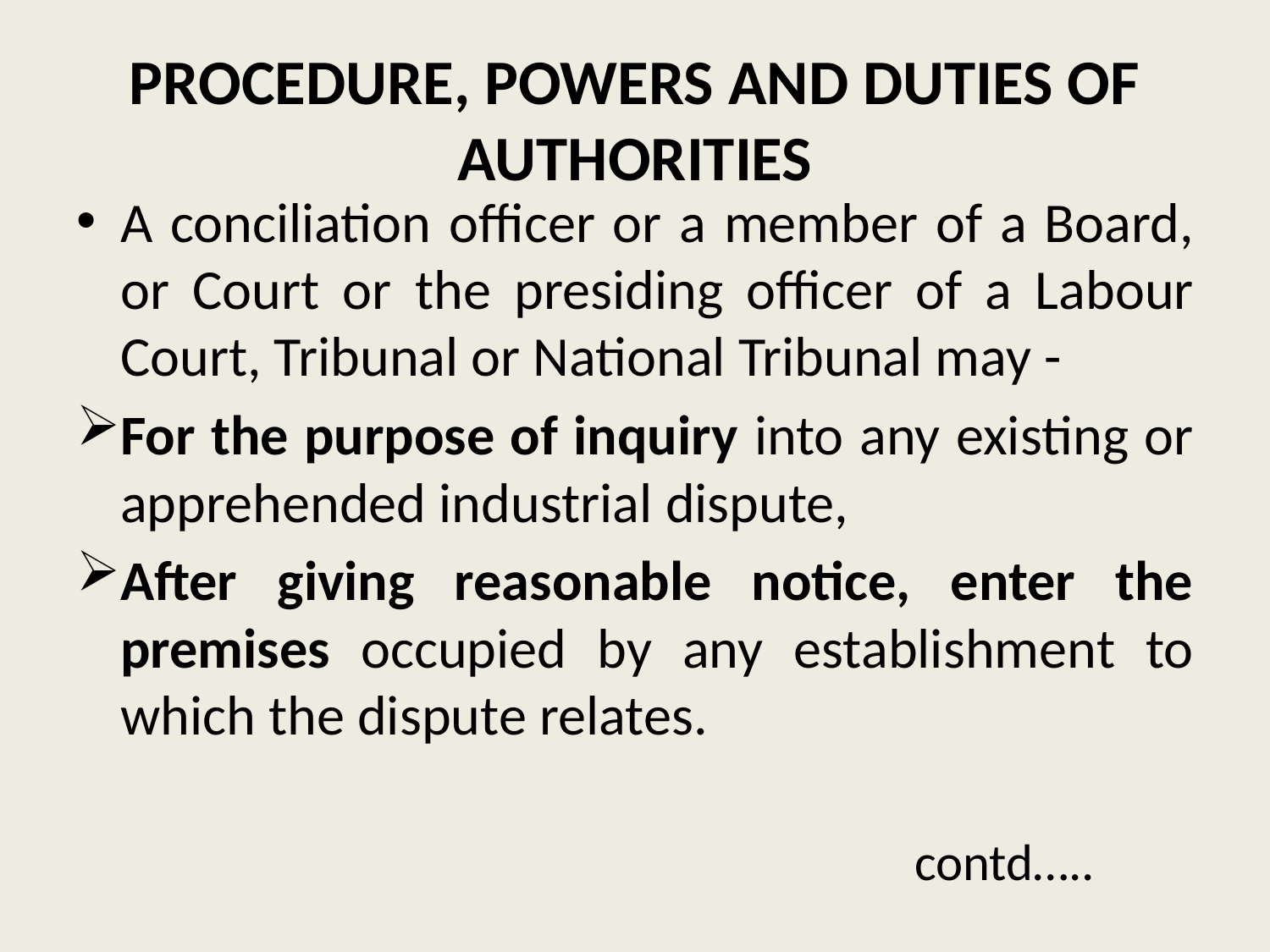

# PROCEDURE, POWERS AND DUTIES OF AUTHORITIES
A conciliation officer or a member of a Board, or Court or the presiding officer of a Labour Court, Tribunal or National Tribunal may -
For the purpose of inquiry into any existing or apprehended industrial dispute,
After giving reasonable notice, enter the premises occupied by any establishment to which the dispute relates.

                                                                        contd…..